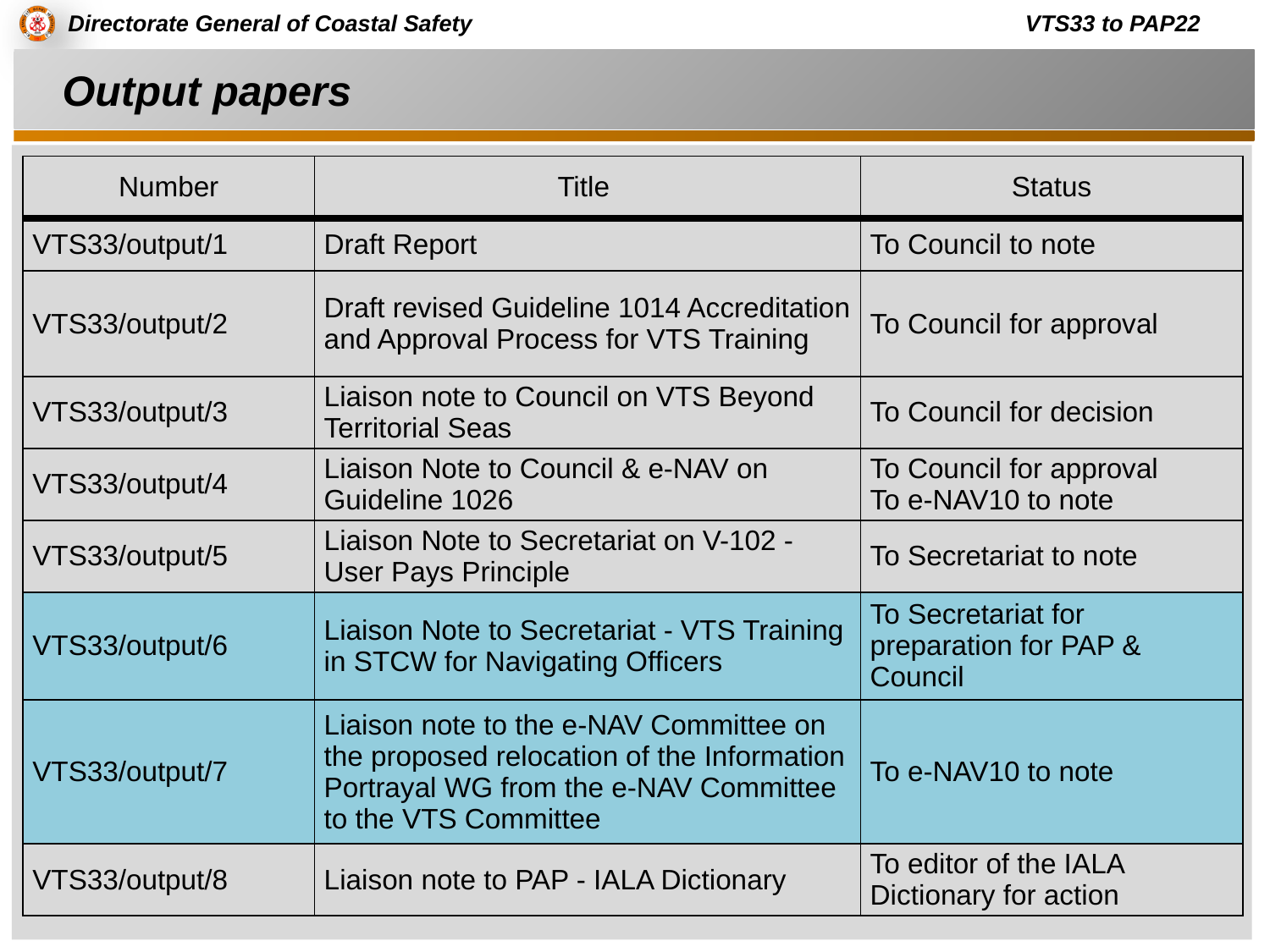

# Output papers
| Number | Title | Status |
| --- | --- | --- |
| VTS33/output/1 | Draft Report | To Council to note |
| VTS33/output/2 | Draft revised Guideline 1014 Accreditation and Approval Process for VTS Training | To Council for approval |
| VTS33/output/3 | Liaison note to Council on VTS Beyond Territorial Seas | To Council for decision |
| VTS33/output/4 | Liaison Note to Council & e-NAV on Guideline 1026 | To Council for approval To e-NAV10 to note |
| VTS33/output/5 | Liaison Note to Secretariat on V-102 - User Pays Principle | To Secretariat to note |
| VTS33/output/6 | Liaison Note to Secretariat - VTS Training in STCW for Navigating Officers | To Secretariat for preparation for PAP & Council |
| VTS33/output/7 | Liaison note to the e-NAV Committee on the proposed relocation of the Information Portrayal WG from the e-NAV Committee to the VTS Committee | To e-NAV10 to note |
| VTS33/output/8 | Liaison note to PAP - IALA Dictionary | To editor of the IALA Dictionary for action |